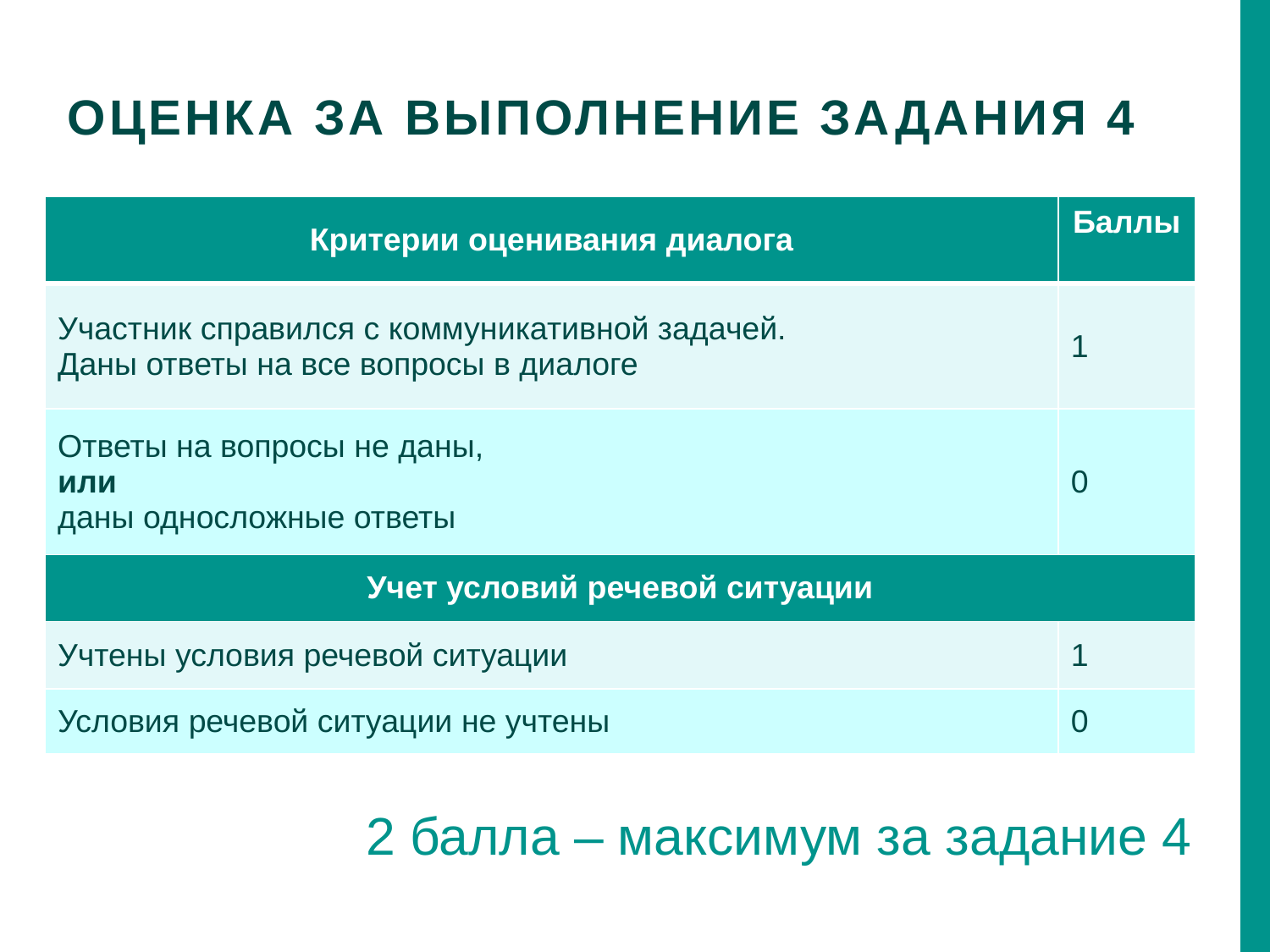

# Оценка за выполнение задания 4
| Критерии оценивания диалога | Баллы |
| --- | --- |
| Участник справился с коммуникативной задачей. Даны ответы на все вопросы в диалоге | 1 |
| Ответы на вопросы не даны, или даны односложные ответы | 0 |
| Учет условий речевой ситуации |  |
| Учтены условия речевой ситуации | 1 |
| Условия речевой ситуации не учтены | 0 |
2 балла – максимум за задание 4